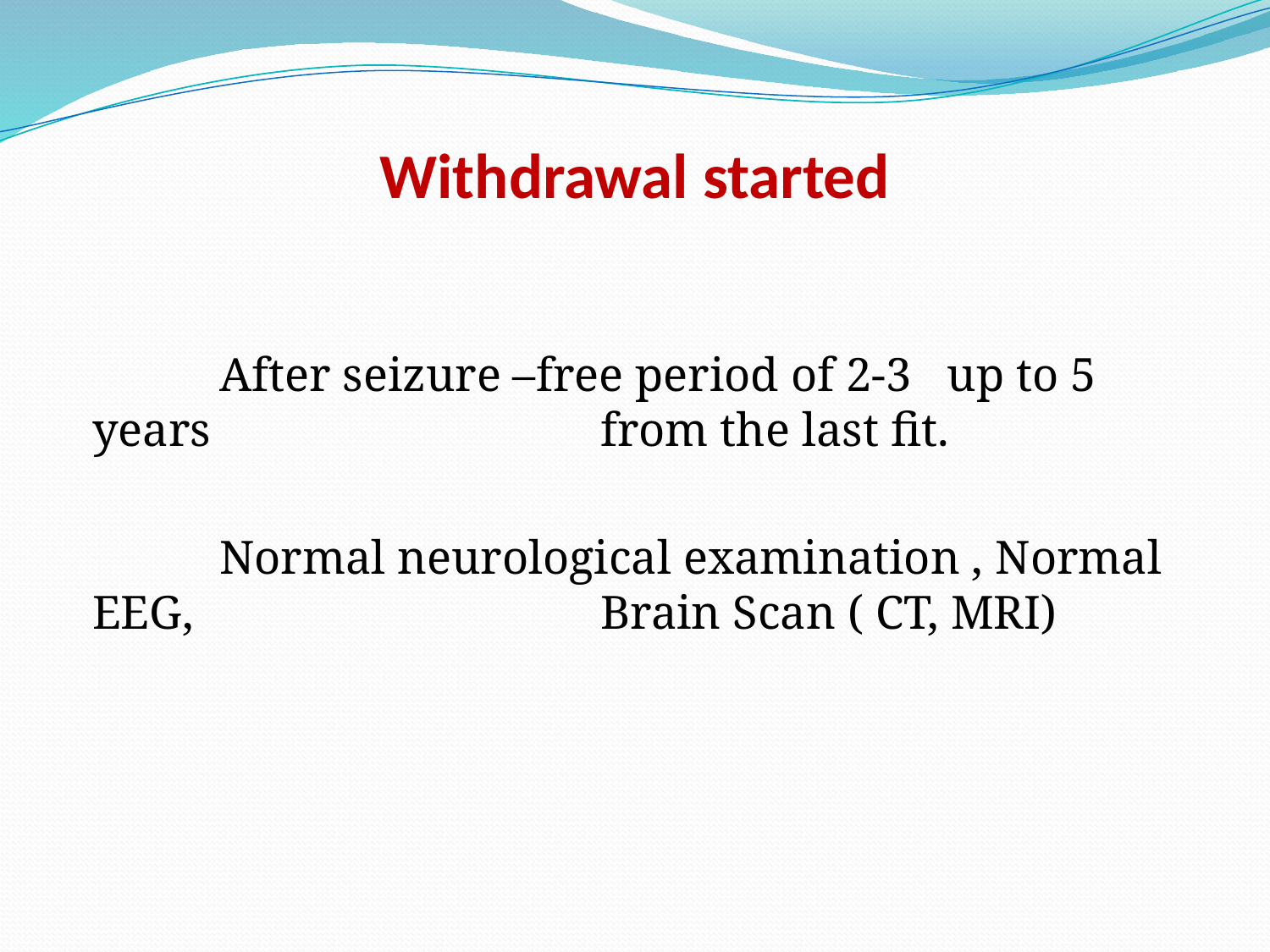

# Withdrawal started

		After seizure –free period of 2-3   up to 5 years 			from the last fit.

		Normal neurological examination , Normal EEG, 				Brain Scan ( CT, MRI)